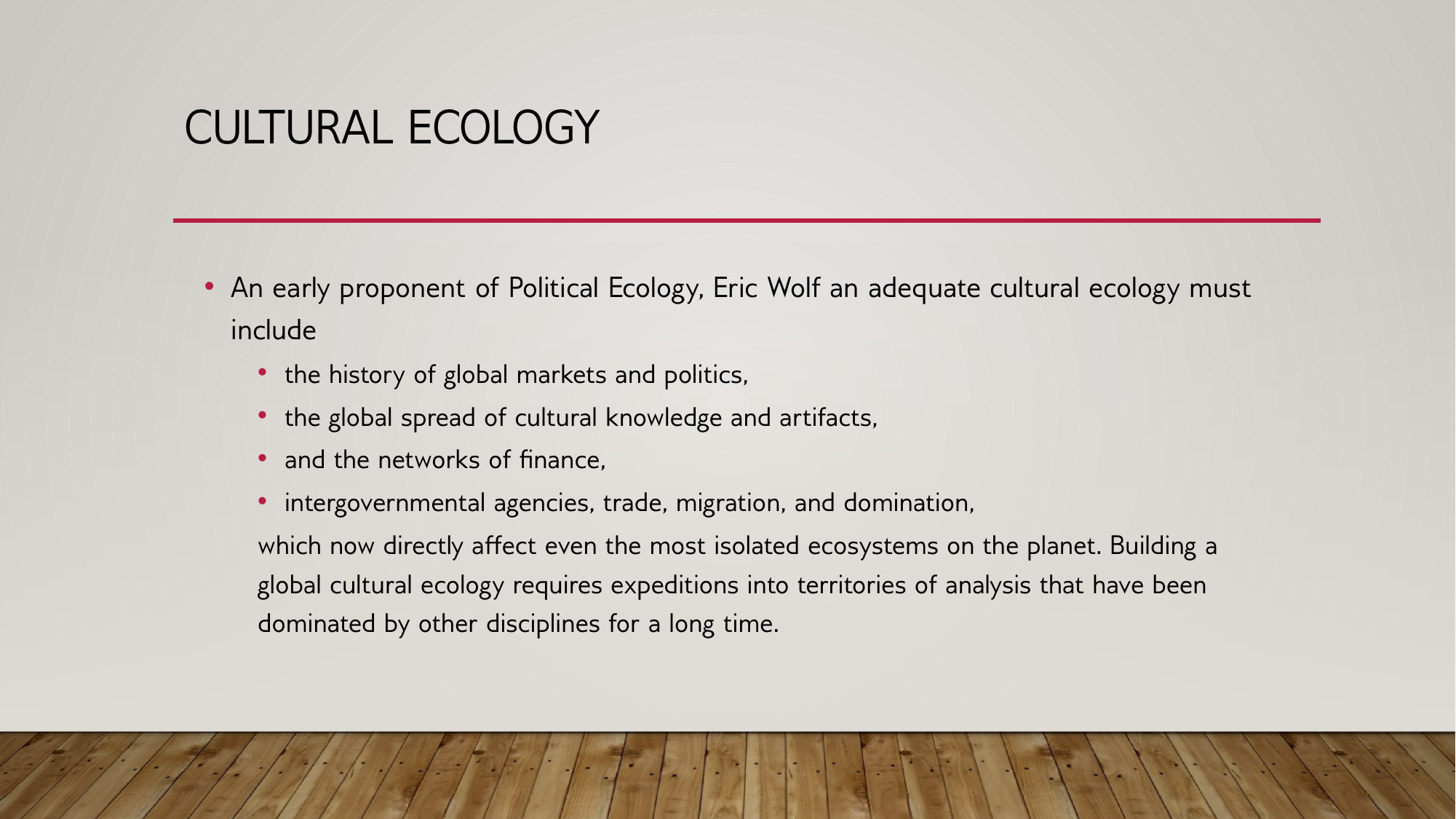

# cultural ecology
An early proponent of Political Ecology, Eric Wolf an adequate cultural ecology must include
the history of global markets and politics,
the global spread of cultural knowledge and artifacts,
and the networks of finance,
intergovernmental agencies, trade, migration, and domination,
which now directly affect even the most isolated ecosystems on the planet. Building a global cultural ecology requires expeditions into territories of analysis that have been dominated by other disciplines for a long time.